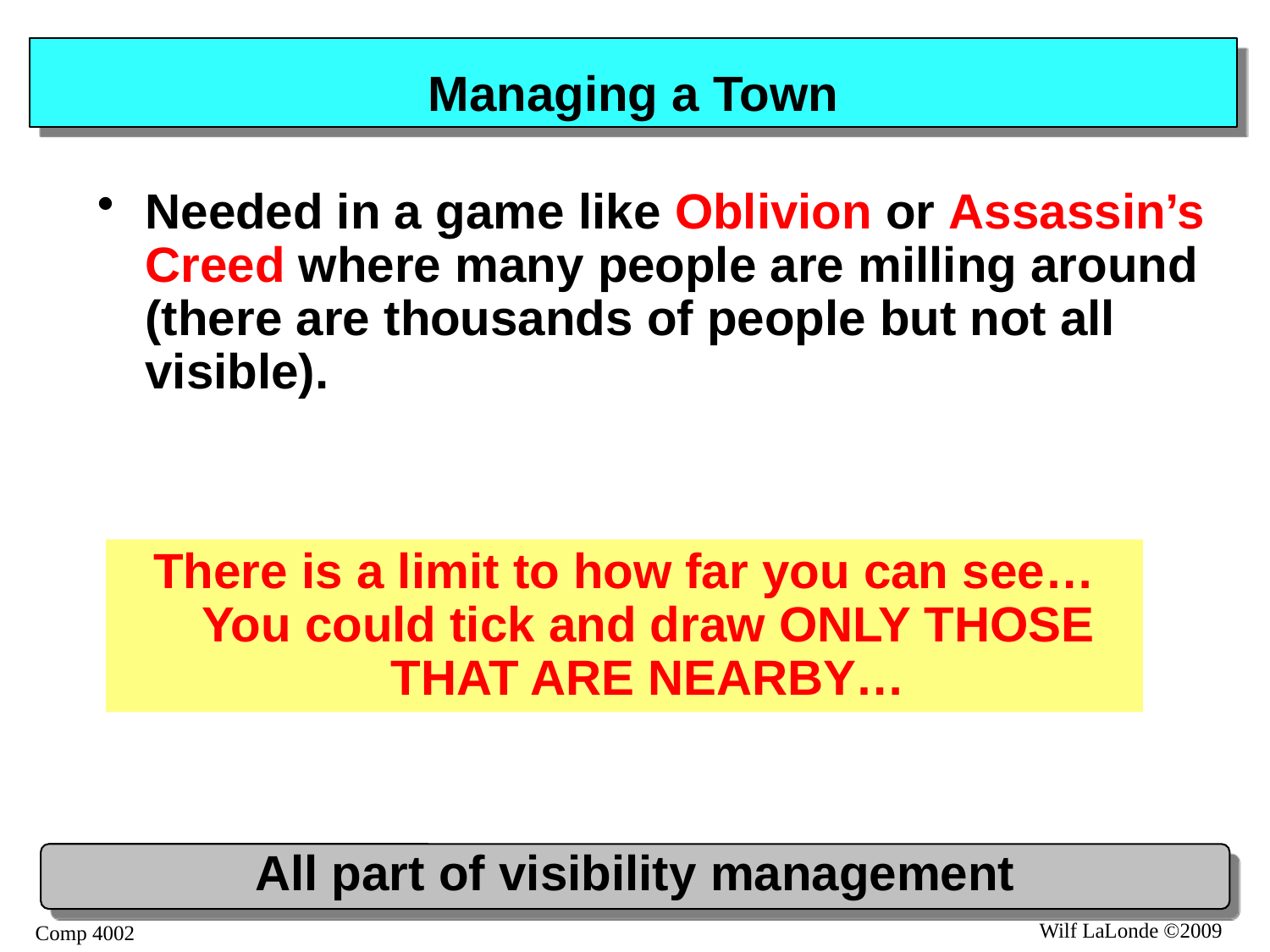

# Managing a Town
Needed in a game like Oblivion or Assassin’s Creed where many people are milling around (there are thousands of people but not all visible).
There is a limit to how far you can see… You could tick and draw ONLY THOSE THAT ARE NEARBY…
All part of visibility management